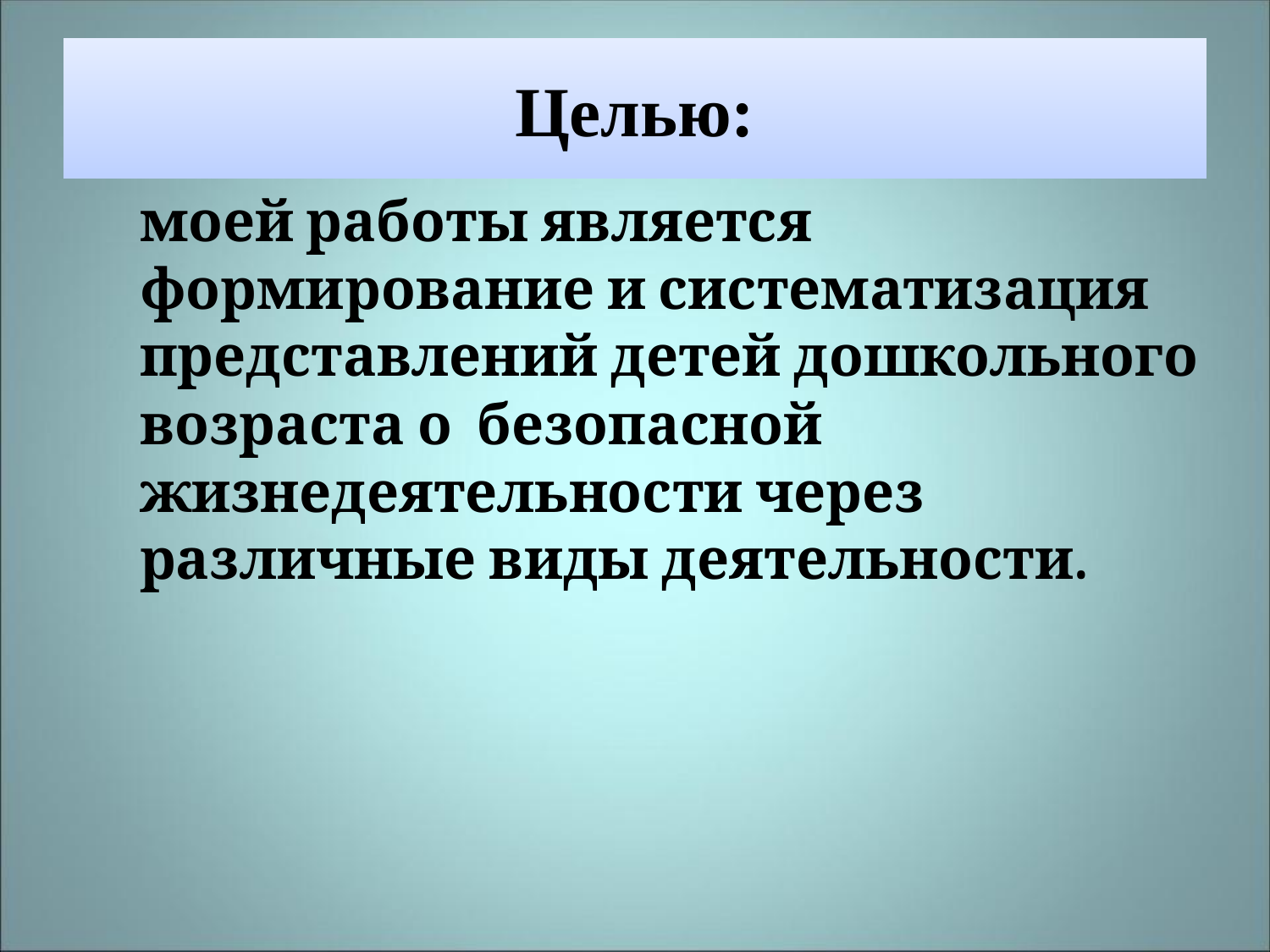

# Целью:
	моей работы является формирование и систематизация представлений детей дошкольного возраста о  безопасной жизнедеятельности через различные виды деятельности.